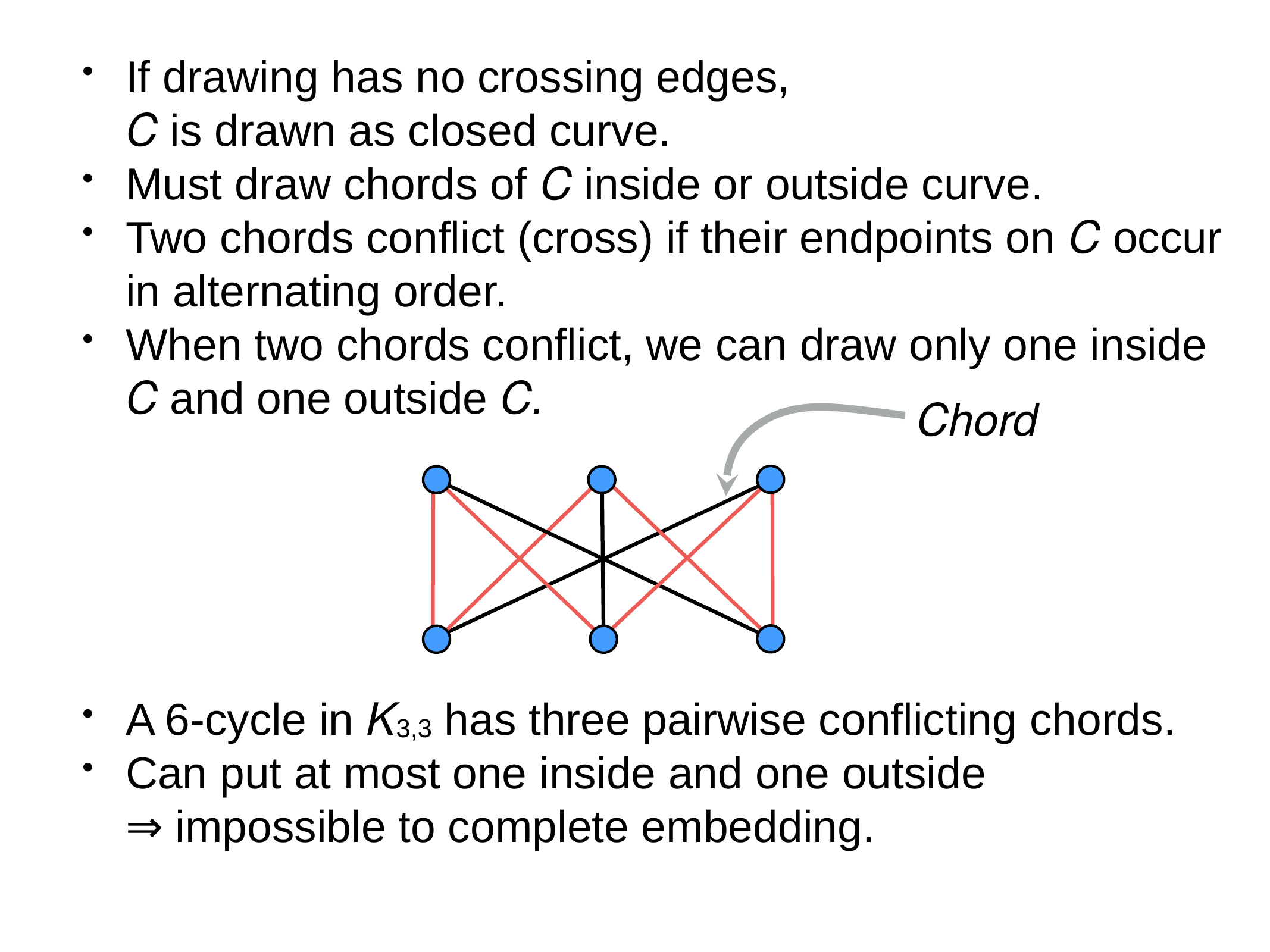

If drawing has no crossing edges,
C is drawn as closed curve.
Must draw chords of C inside or outside curve.
Two chords conflict (cross) if their endpoints on C occur in alternating order.
When two chords conflict, we can draw only one inside C and one outside C.
A 6-cycle in K3,3 has three pairwise conflicting chords.
Can put at most one inside and one outside
⇒ impossible to complete embedding.
Chord

16